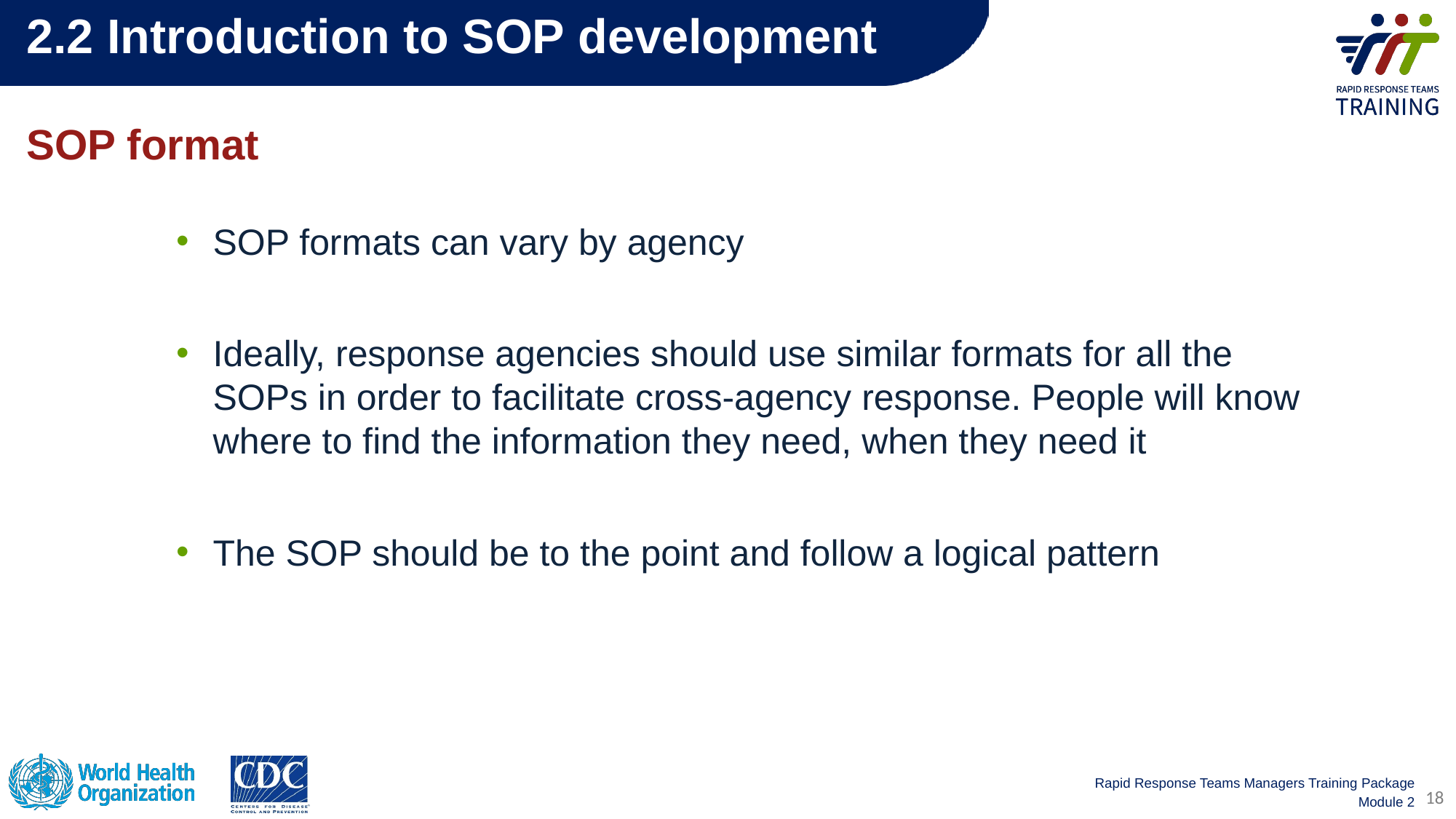

2.2 Introduction to SOP development​
# SOP format
SOP formats can vary by agency

Ideally, response agencies should use similar formats for all the SOPs in order to facilitate cross-agency response. People will know where to find the information they need, when they need it

The SOP should be to the point and follow a logical pattern
18